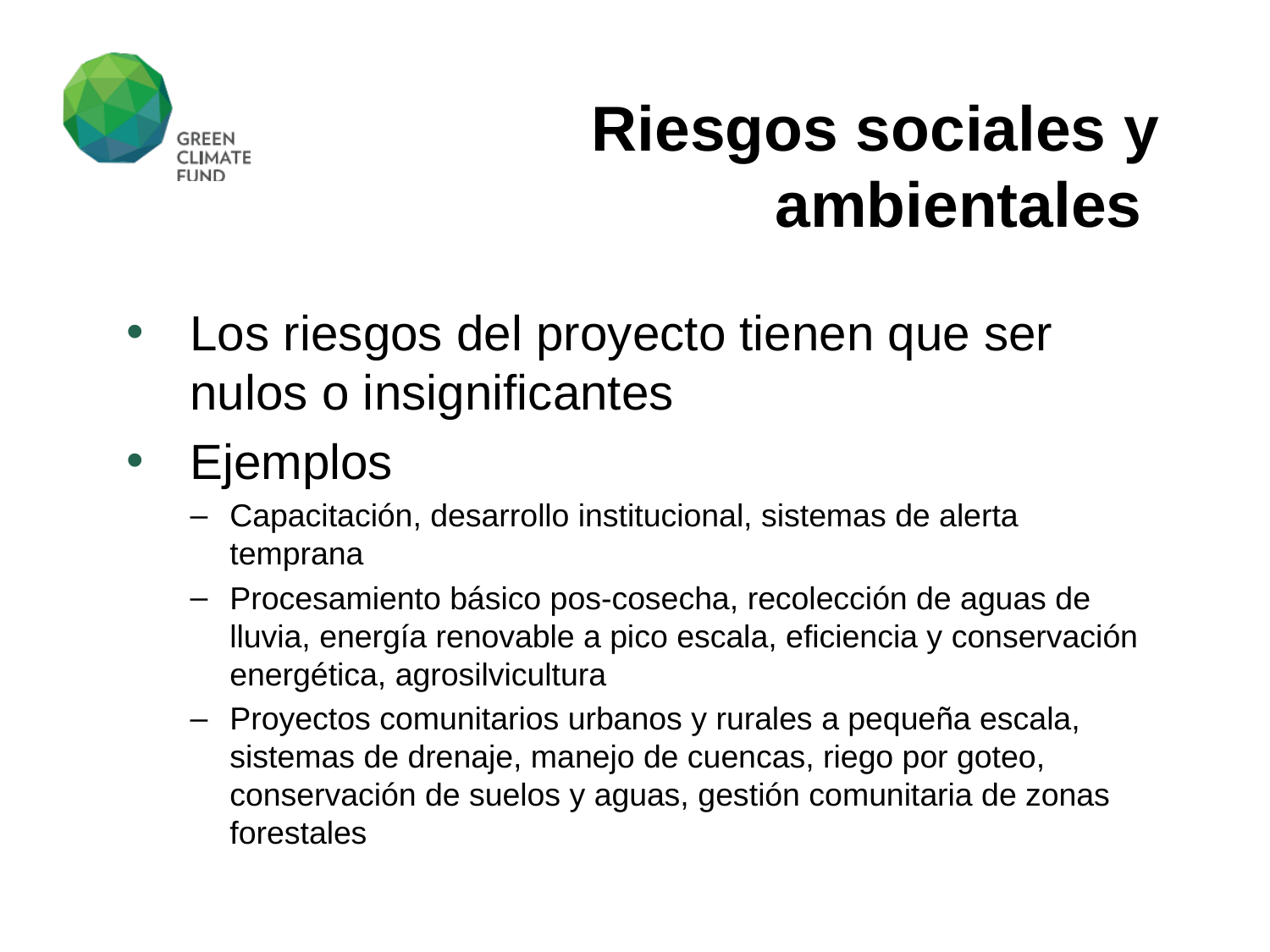

# Riesgos sociales y ambientales
Los riesgos del proyecto tienen que ser nulos o insignificantes
Ejemplos
Capacitación, desarrollo institucional, sistemas de alerta temprana
Procesamiento básico pos-cosecha, recolección de aguas de lluvia, energía renovable a pico escala, eficiencia y conservación energética, agrosilvicultura
Proyectos comunitarios urbanos y rurales a pequeña escala, sistemas de drenaje, manejo de cuencas, riego por goteo, conservación de suelos y aguas, gestión comunitaria de zonas forestales